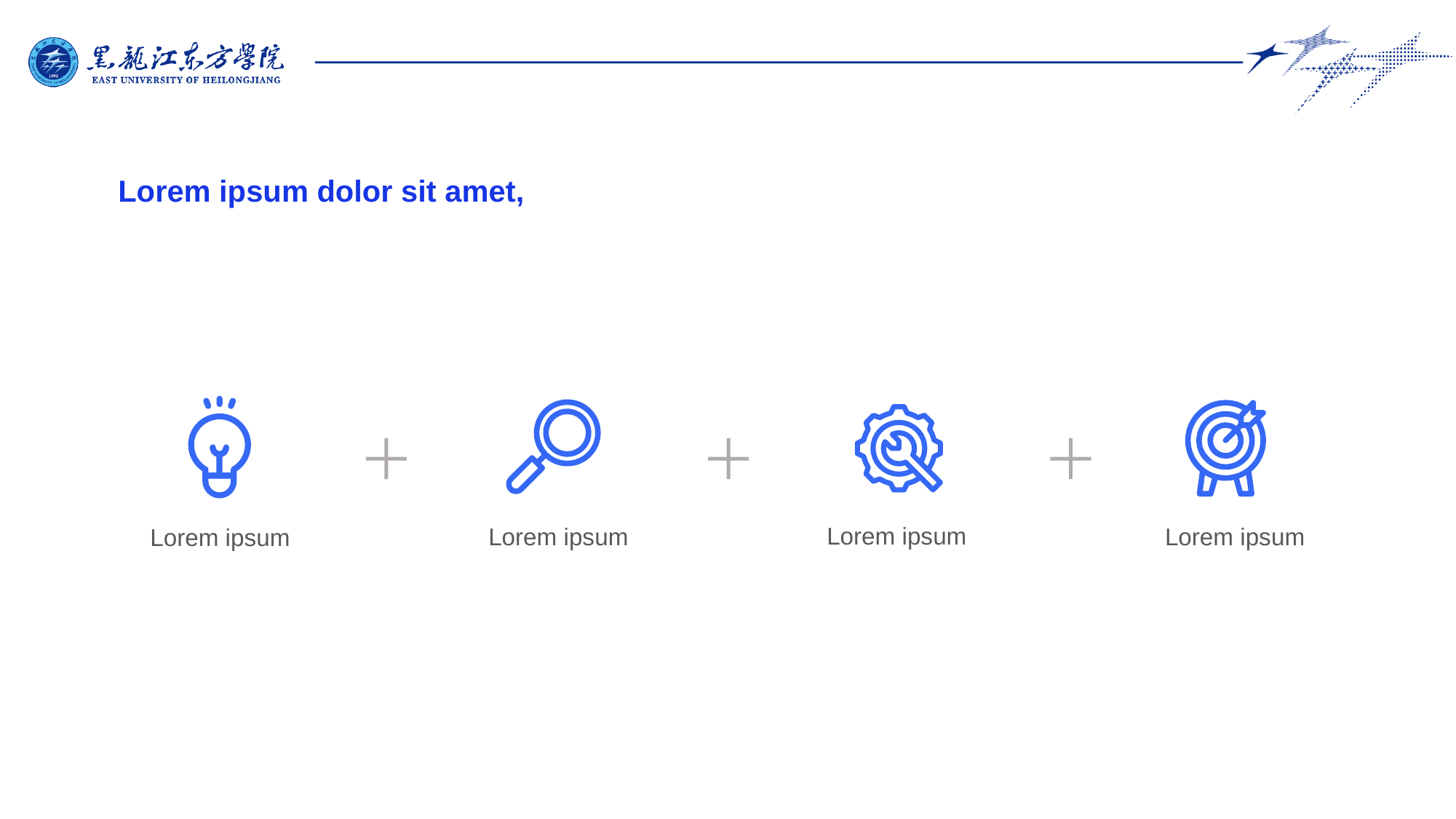

Lorem ipsum dolor sit amet,

Lorem ipsum
Lorem ipsum
Lorem ipsum
Lorem ipsum